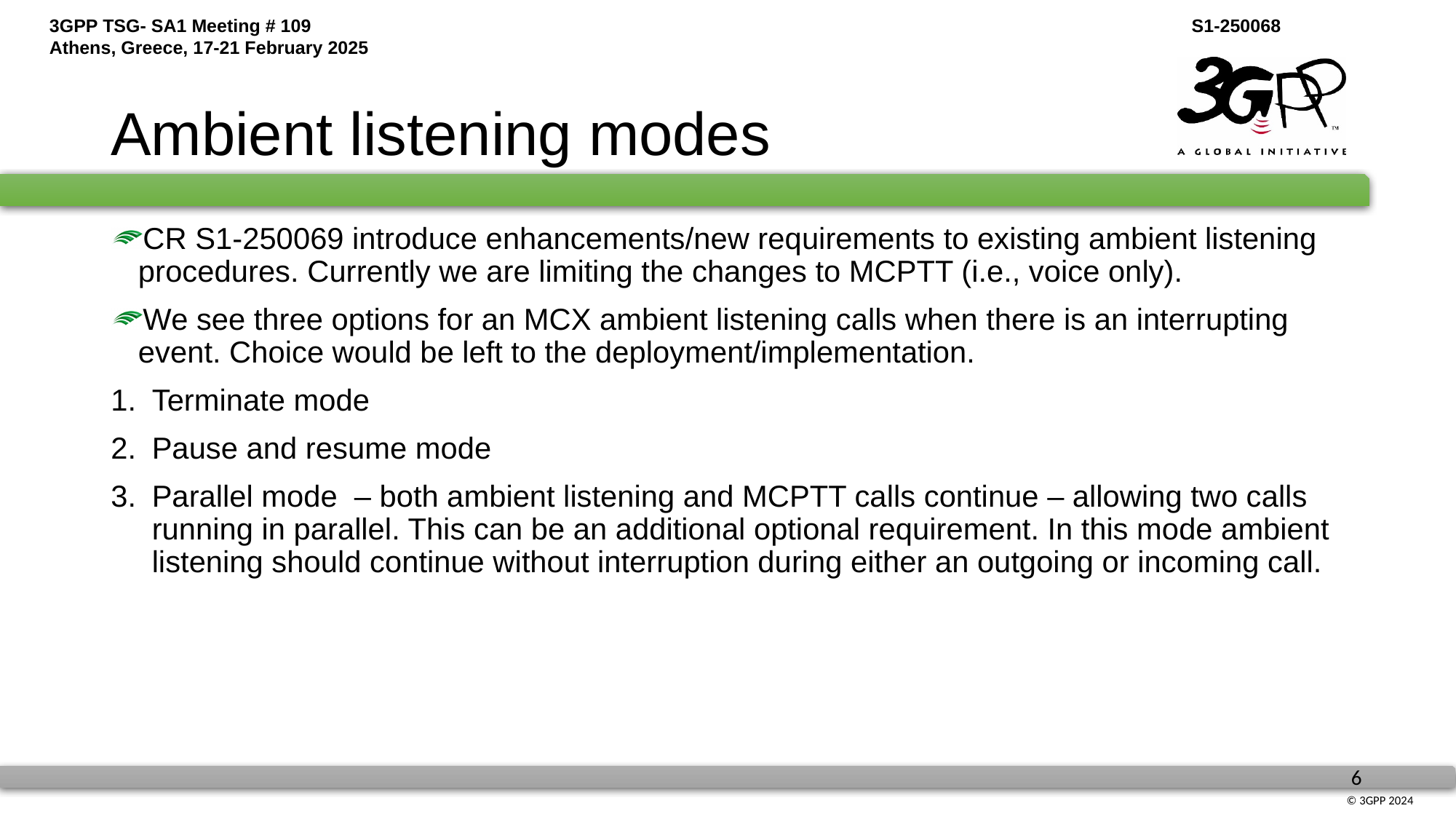

# Ambient listening modes
CR S1-250069 introduce enhancements/new requirements to existing ambient listening procedures. Currently we are limiting the changes to MCPTT (i.e., voice only).
We see three options for an MCX ambient listening calls when there is an interrupting event. Choice would be left to the deployment/implementation.
Terminate mode
Pause and resume mode
Parallel mode  – both ambient listening and MCPTT calls continue – allowing two calls running in parallel. This can be an additional optional requirement. In this mode ambient listening should continue without interruption during either an outgoing or incoming call.